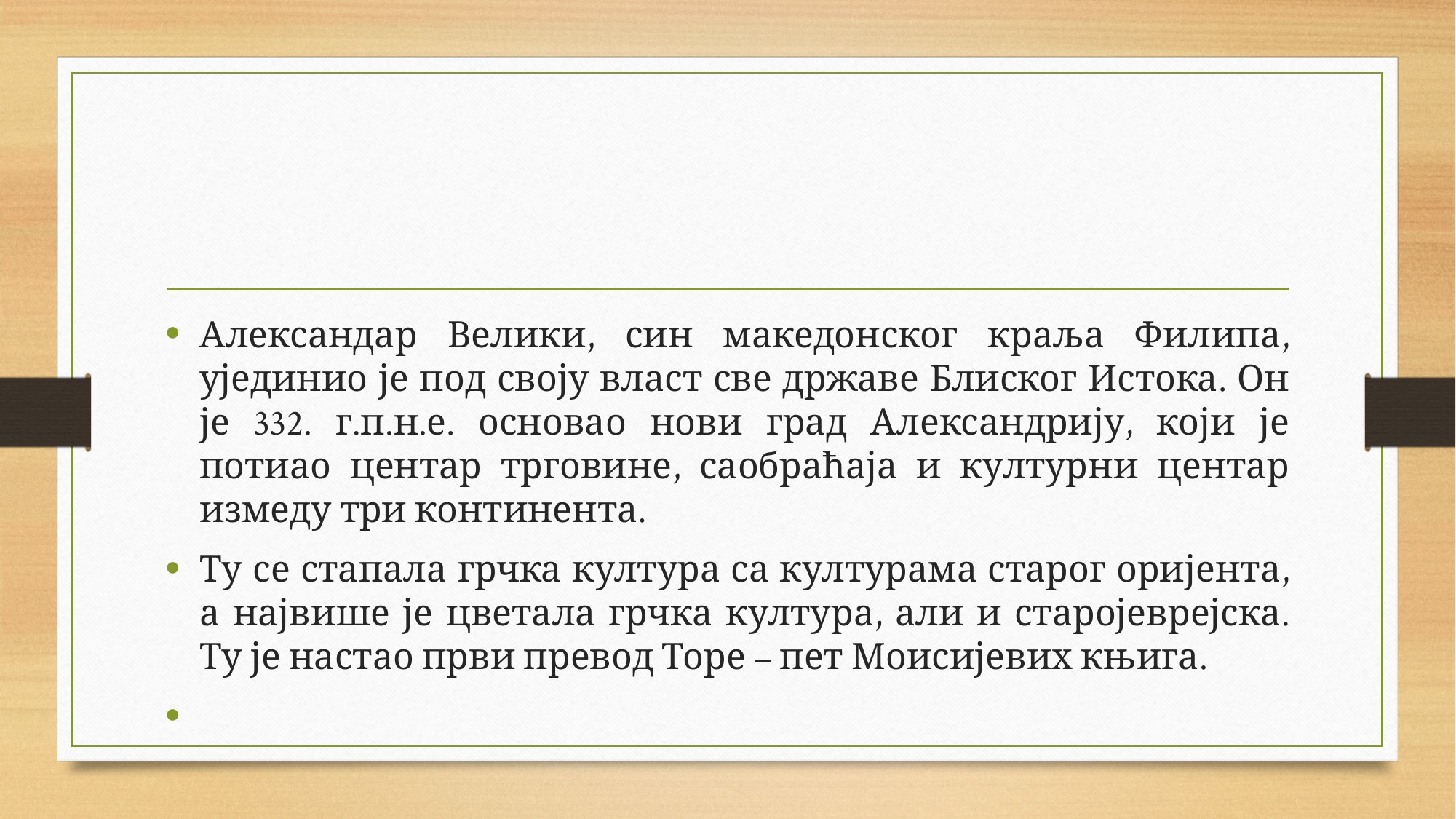

Александар Велики, син македонског краља Филипа, ујединио је под своју власт све државе Блиског Истока. Он је 332. г.п.н.е. основао нови град Александрију, који је потиао центар трговине, саобраћаја и културни центар измеду три континента.
Ту се стапала грчка култура са културама старог оријента, а највише је цветала грчка култура, али и старојеврејска. Ту је настао први превод Торе – пет Моисијевих књига.